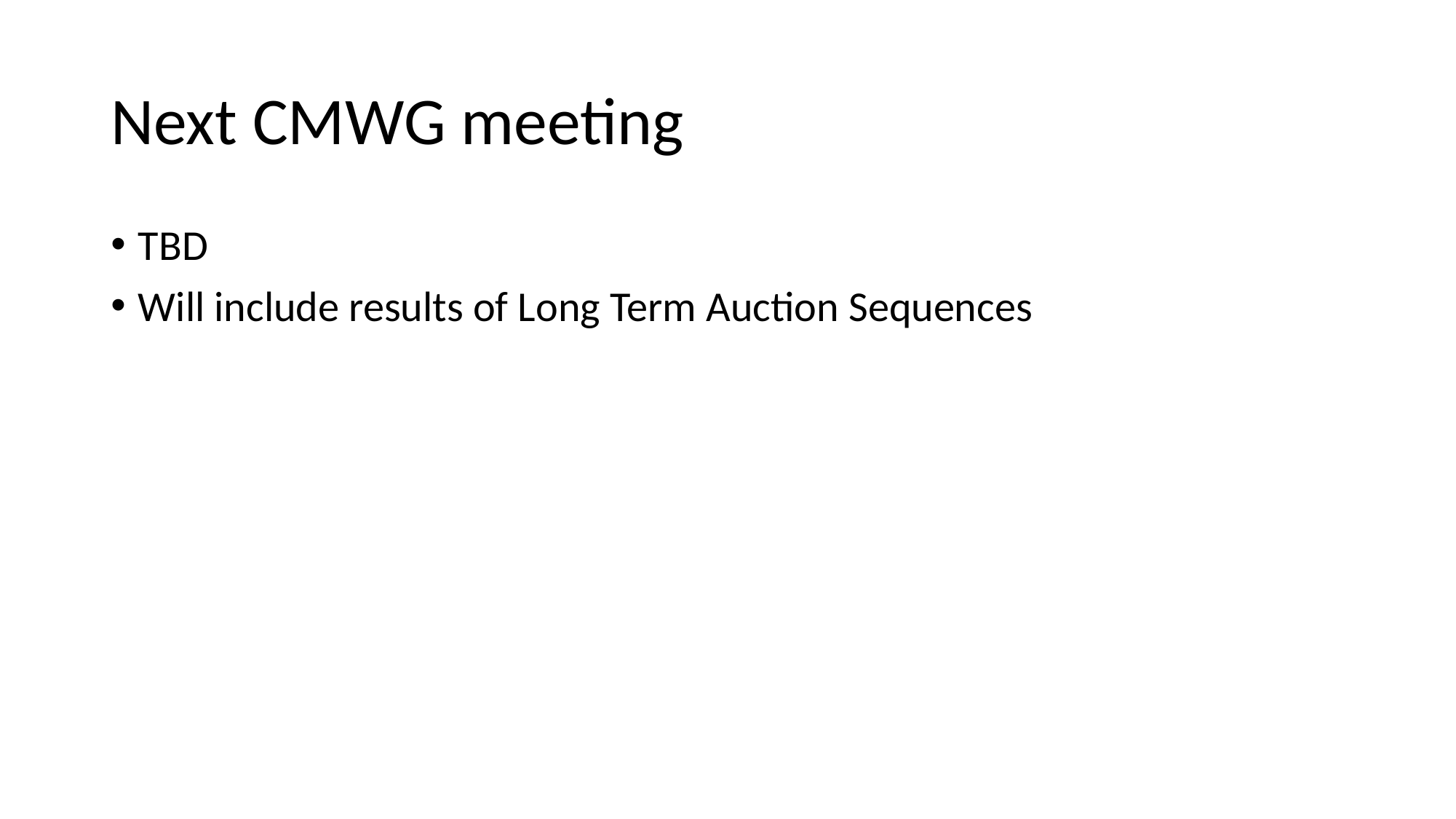

# Next CMWG meeting
TBD
Will include results of Long Term Auction Sequences